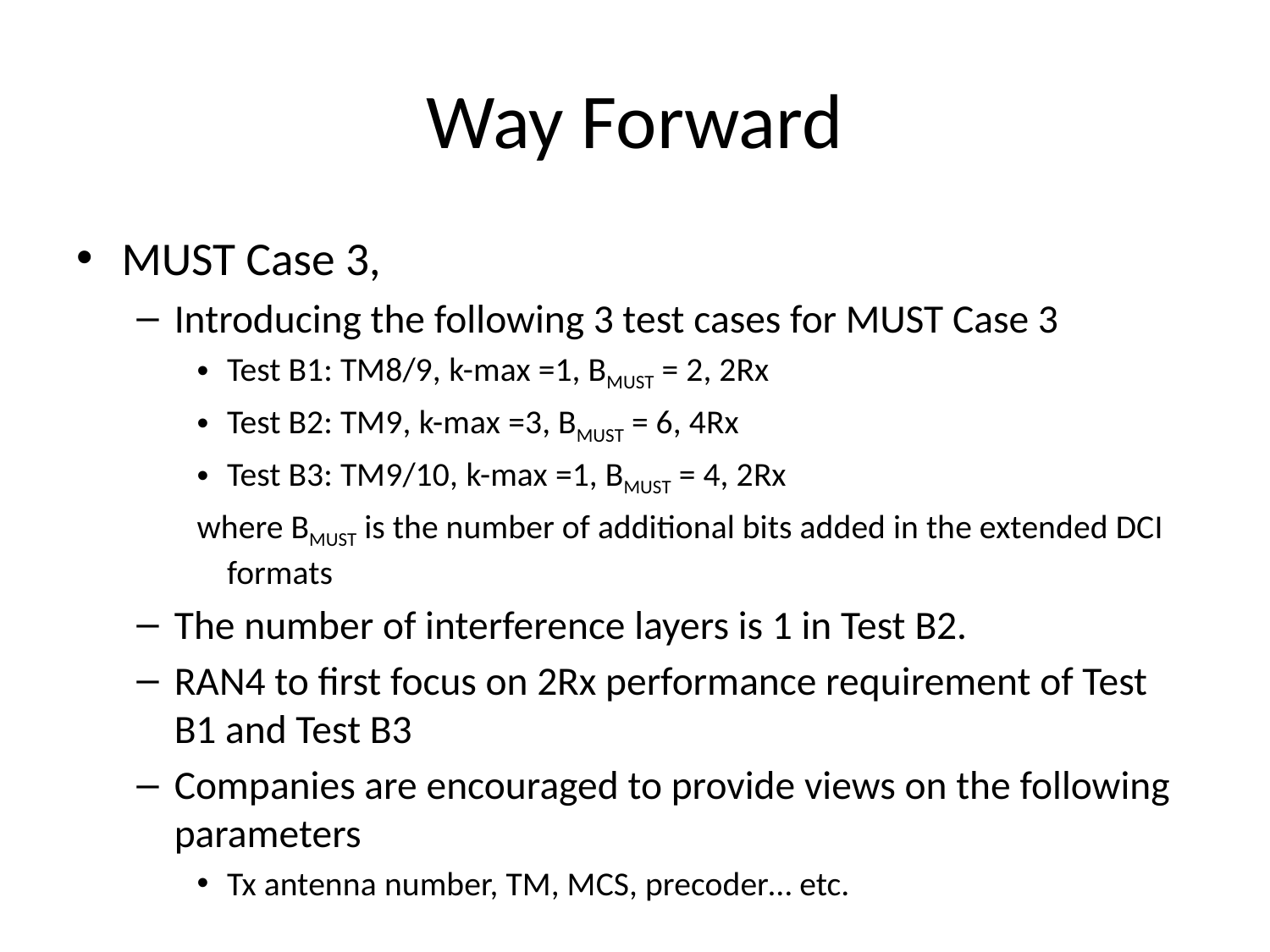

# Way Forward
MUST Case 3,
Introducing the following 3 test cases for MUST Case 3
Test B1: TM8/9, k-max =1, BMUST = 2, 2Rx
Test B2: TM9, k-max =3, BMUST = 6, 4Rx
Test B3: TM9/10, k-max =1, BMUST = 4, 2Rx
where BMUST is the number of additional bits added in the extended DCI formats
The number of interference layers is 1 in Test B2.
RAN4 to first focus on 2Rx performance requirement of Test B1 and Test B3
Companies are encouraged to provide views on the following parameters
Tx antenna number, TM, MCS, precoder… etc.